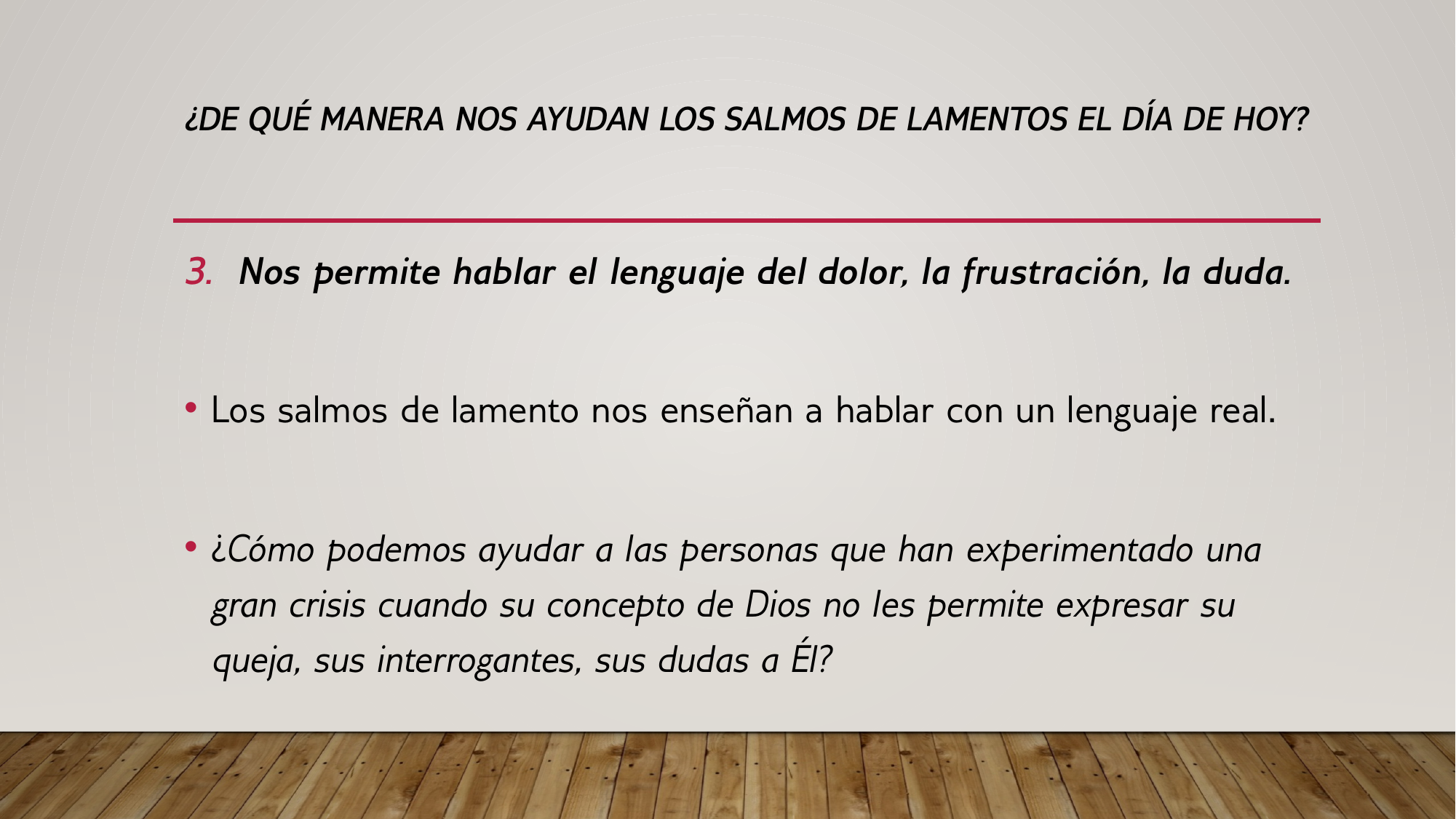

# ¿De qué manera nos ayudan los salmos de lamentos el día de hoy?
Nos permite hablar el lenguaje del dolor, la frustración, la duda.

Los salmos de lamento nos enseñan a hablar con un lenguaje real.

¿Cómo podemos ayudar a las personas que han experimentado una gran crisis cuando su concepto de Dios no les permite expresar su queja, sus interrogantes, sus dudas a Él?